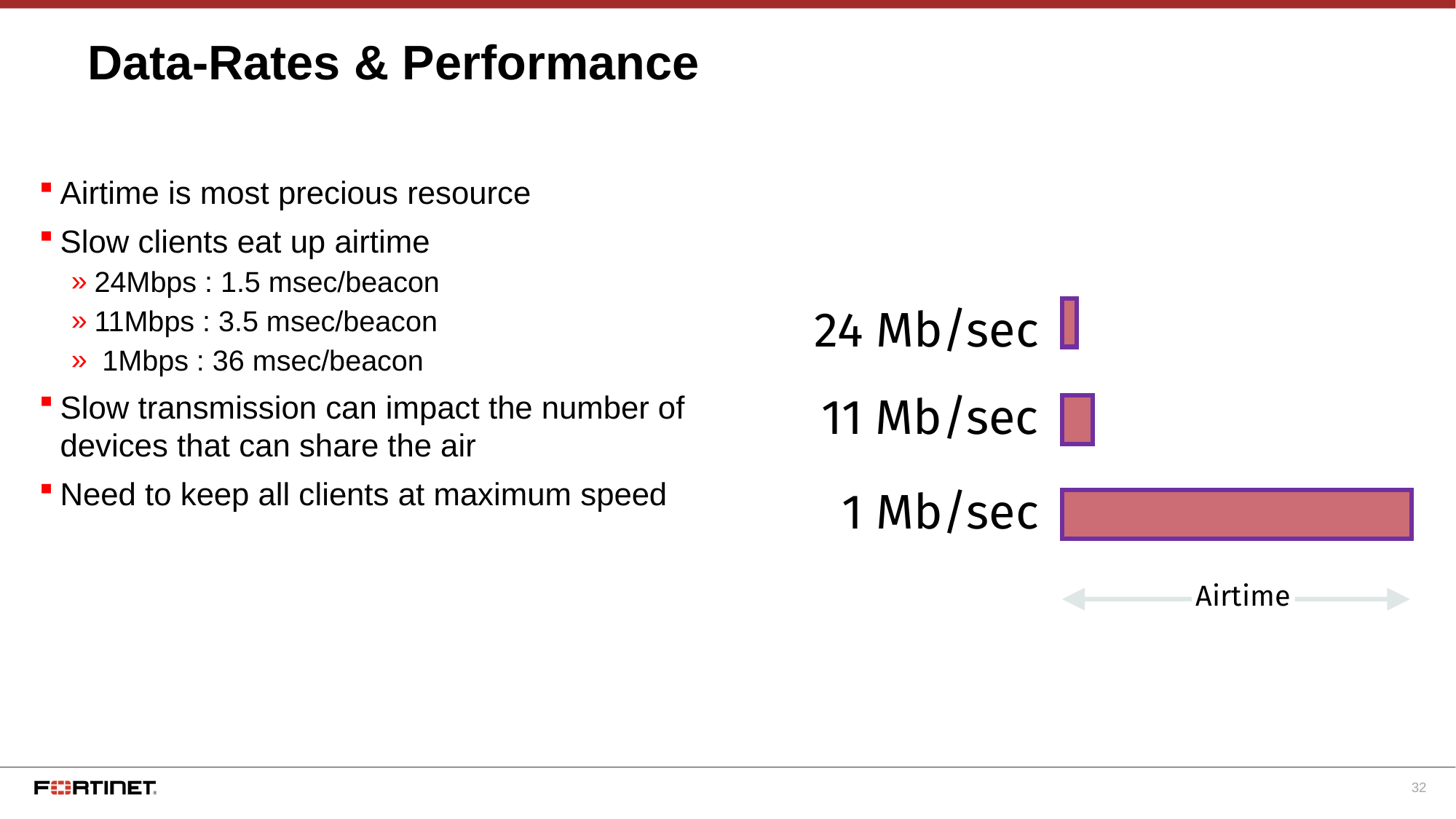

# Data-Rates & Performance
Airtime is most precious resource
Slow clients eat up airtime
24Mbps : 1.5 msec/beacon
11Mbps : 3.5 msec/beacon
 1Mbps : 36 msec/beacon
Slow transmission can impact the number of devices that can share the air
Need to keep all clients at maximum speed
24 Mb/sec

11 Mb/sec

1 Mb/sec

Airtime